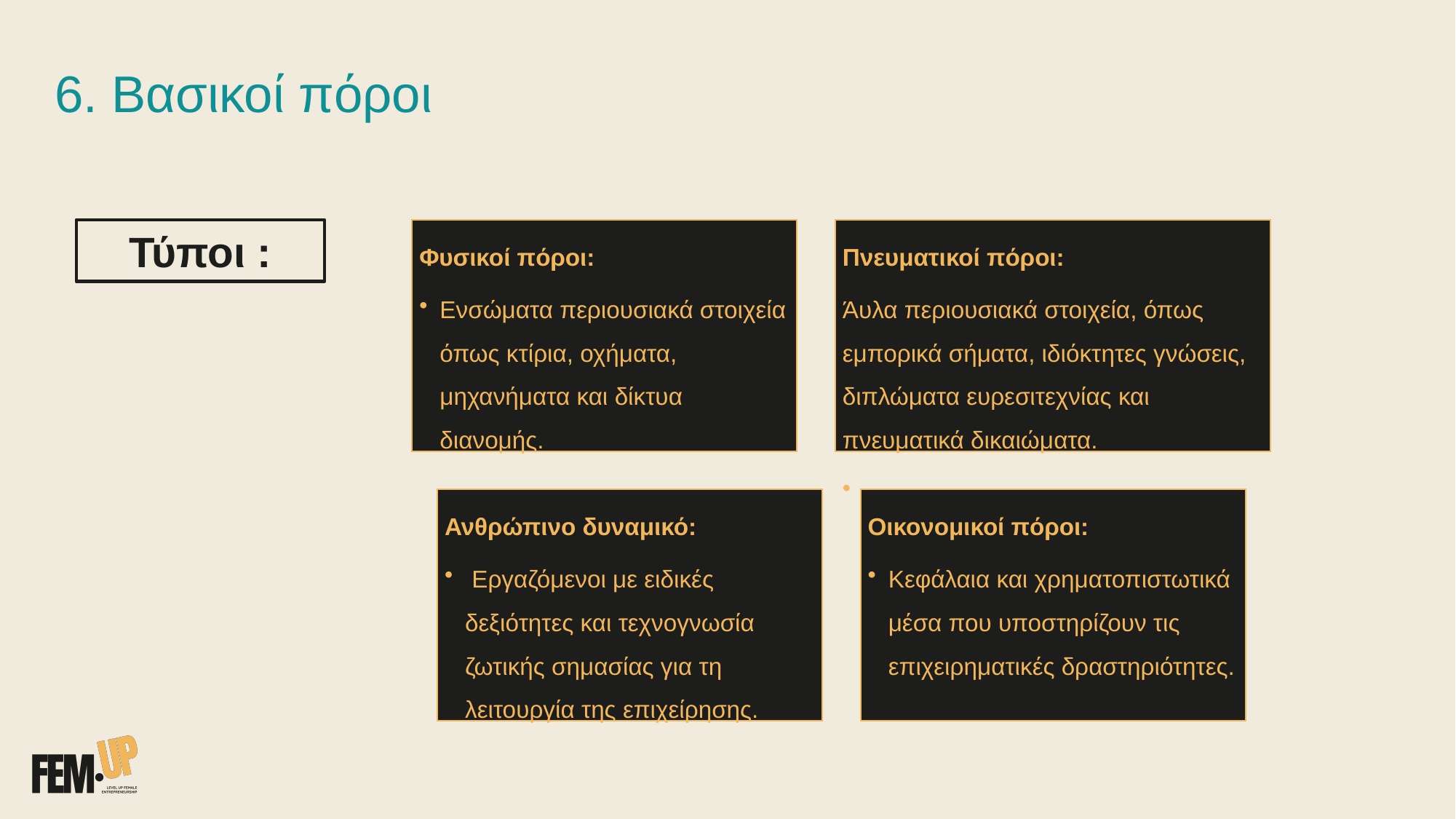

# 6. Βασικοί πόροι
Τύποι :
Φυσικοί πόροι:
Ενσώματα περιουσιακά στοιχεία όπως κτίρια, οχήματα, μηχανήματα και δίκτυα διανομής.
Πνευματικοί πόροι:
Άυλα περιουσιακά στοιχεία, όπως εμπορικά σήματα, ιδιόκτητες γνώσεις, διπλώματα ευρεσιτεχνίας και πνευματικά δικαιώματα.

Ανθρώπινο δυναμικό:
 Εργαζόμενοι με ειδικές δεξιότητες και τεχνογνωσία ζωτικής σημασίας για τη λειτουργία της επιχείρησης.
Οικονομικοί πόροι:
Κεφάλαια και χρηματοπιστωτικά μέσα που υποστηρίζουν τις επιχειρηματικές δραστηριότητες.